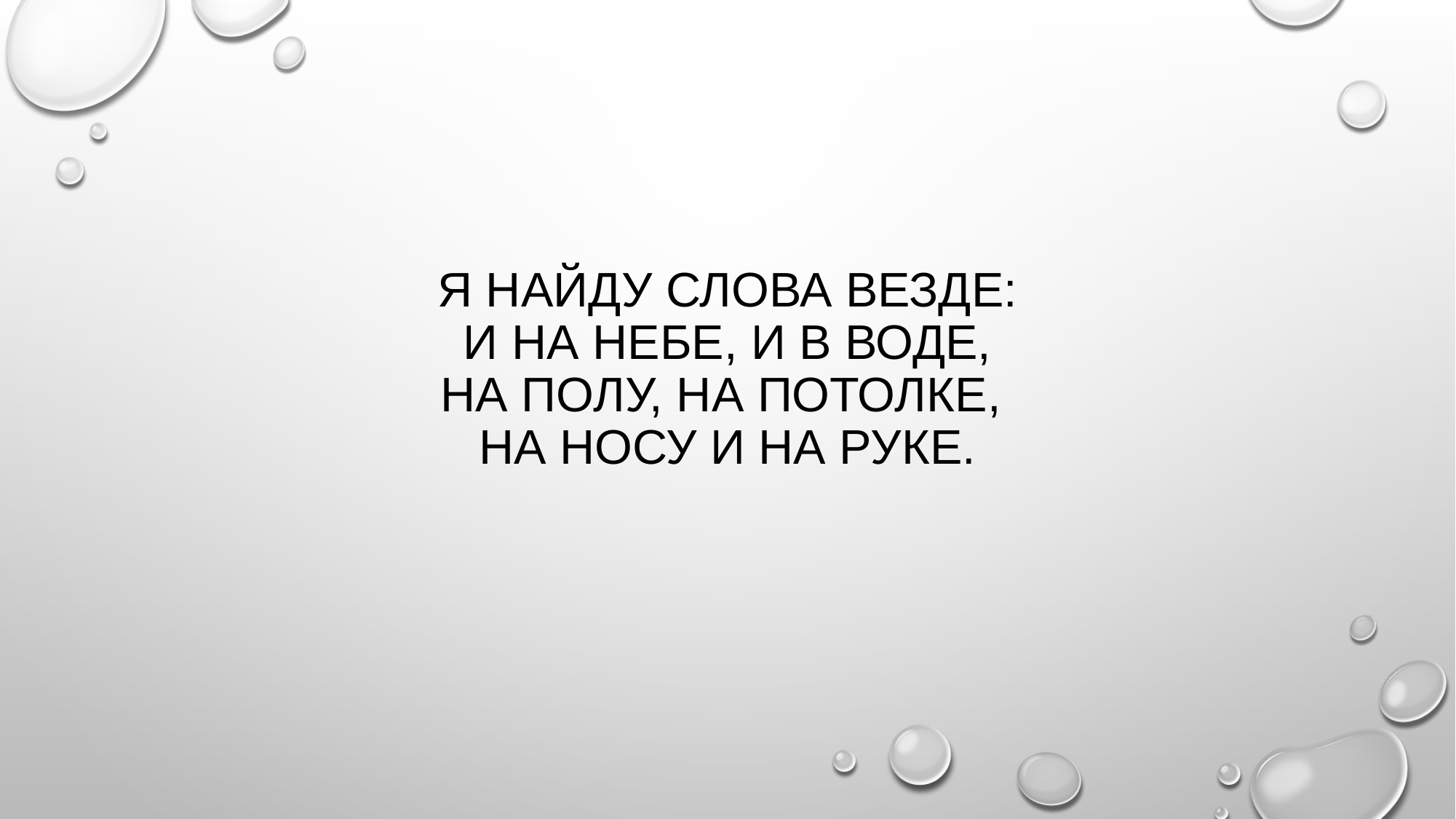

# Я найду слова везде: и на небе, и в воде, на полу, на потолке, на носу и на руке.